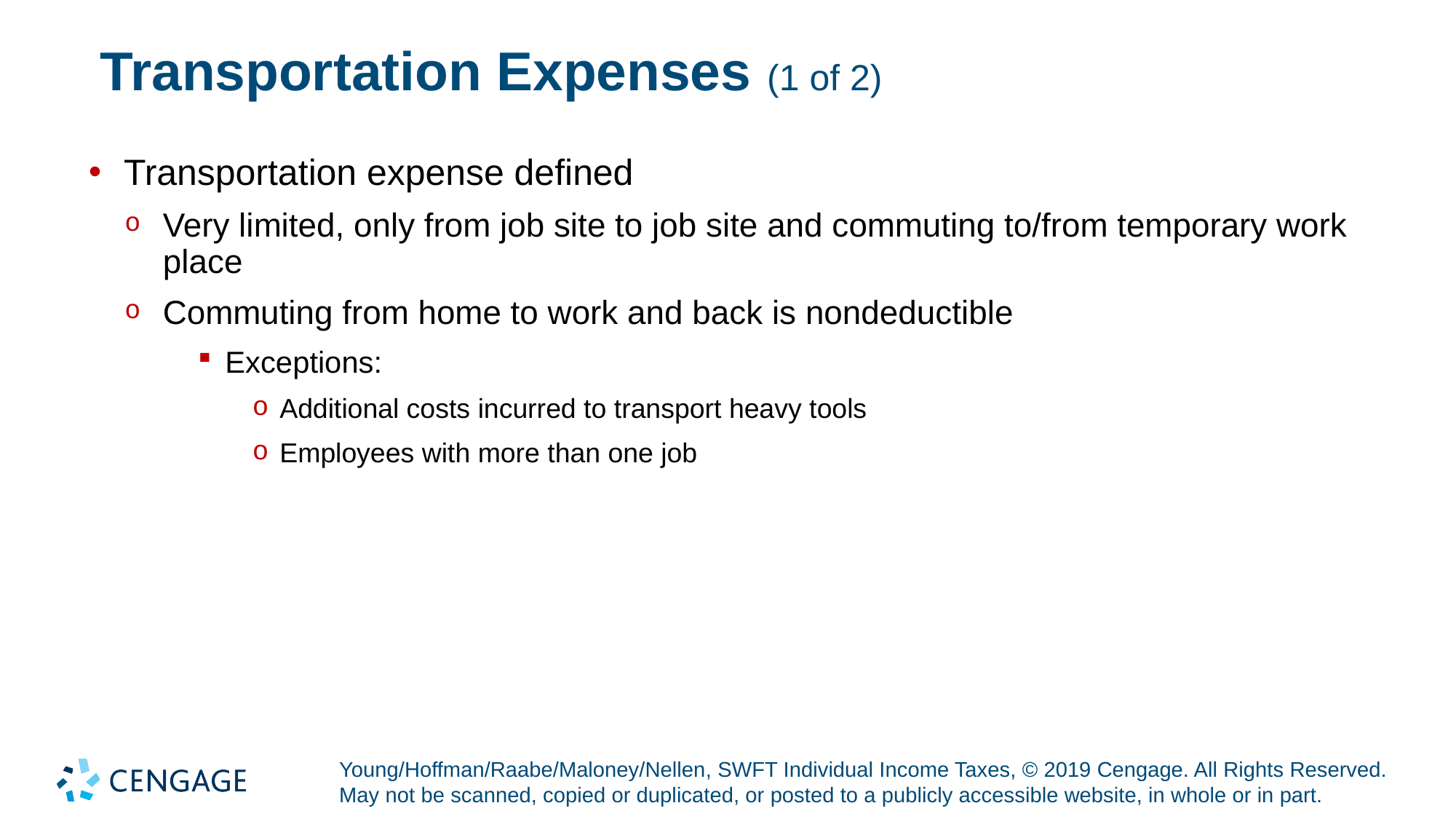

# Transportation Expenses (1 of 2)
Transportation expense defined
Very limited, only from job site to job site and commuting to/from temporary work place
Commuting from home to work and back is nondeductible
Exceptions:
Additional costs incurred to transport heavy tools
Employees with more than one job